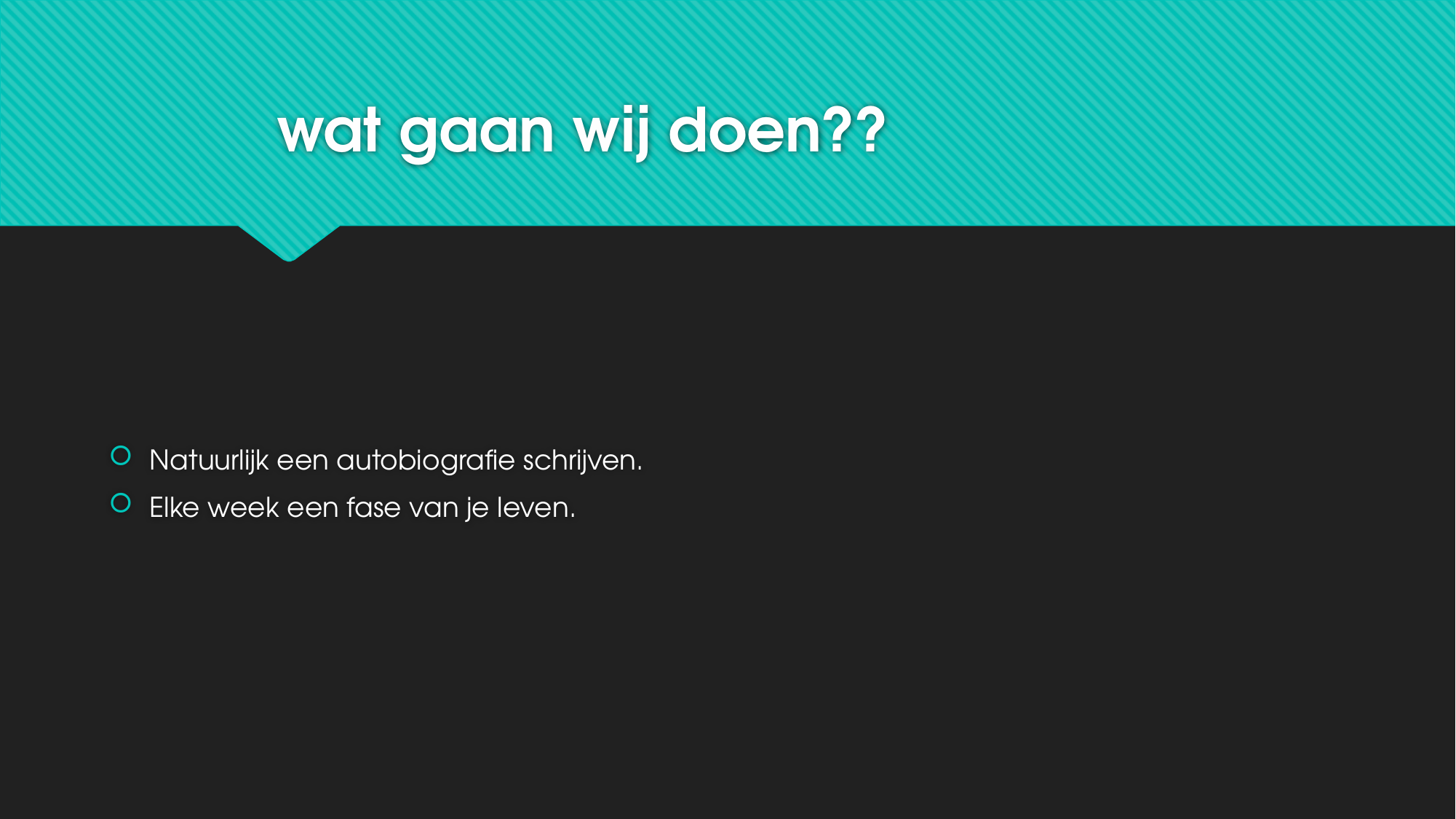

# wat gaan wij doen??
Natuurlijk een autobiografie schrijven.
Elke week een fase van je leven.